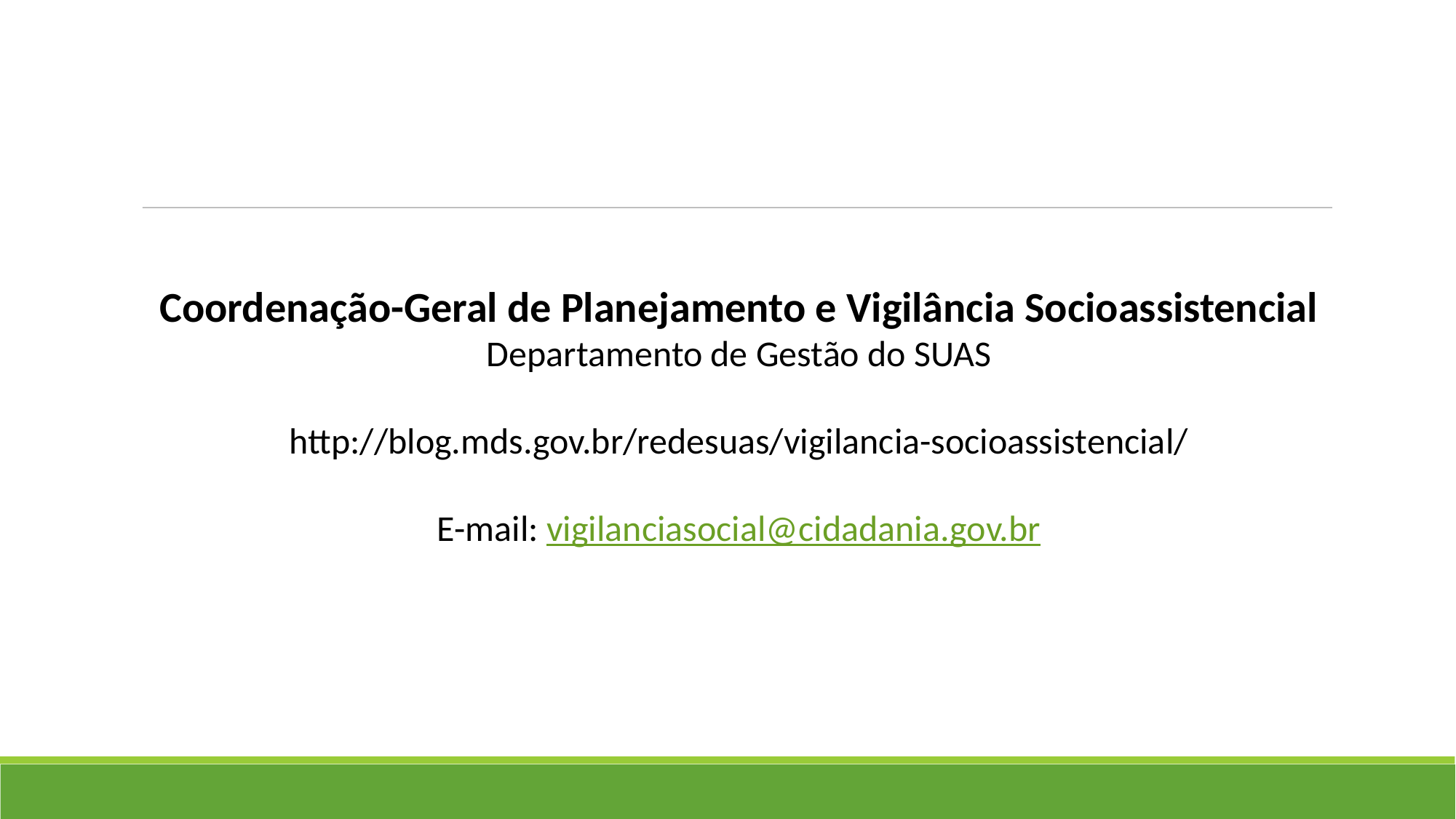

Coordenação-Geral de Planejamento e Vigilância Socioassistencial
Departamento de Gestão do SUAS

http://blog.mds.gov.br/redesuas/vigilancia-socioassistencial/

E-mail: vigilanciasocial@cidadania.gov.br